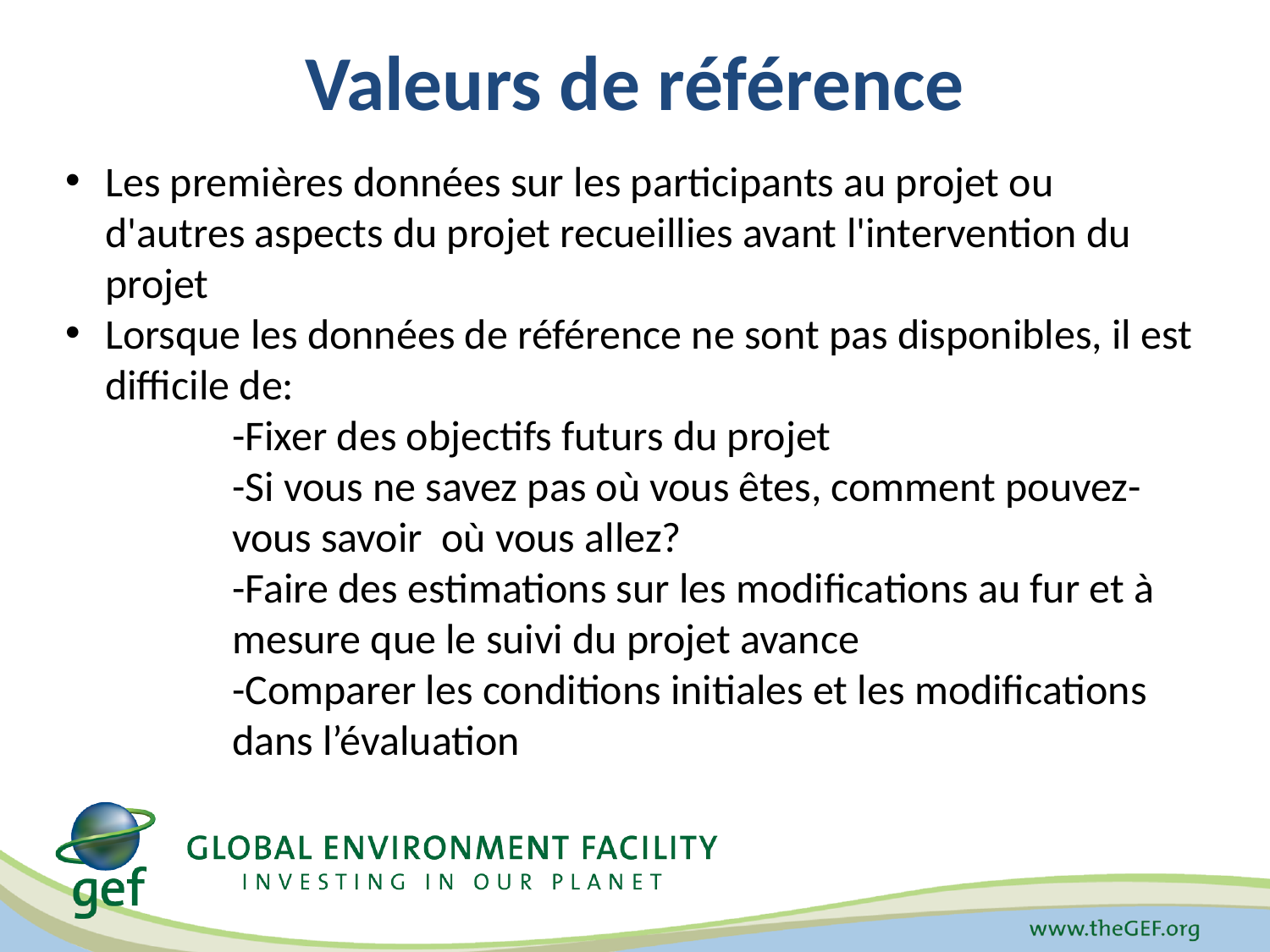

# Valeurs de référence
Les premières données sur les participants au projet ou d'autres aspects du projet recueillies avant l'intervention du projet
Lorsque les données de référence ne sont pas disponibles, il est difficile de:
	-Fixer des objectifs futurs du projet
	-Si vous ne savez pas où vous êtes, comment pouvez-	vous savoir  où vous allez?
	-Faire des estimations sur les modifications au fur et à 	mesure que le suivi du projet avance
	-Comparer les conditions initiales et les modifications 	dans l’évaluation